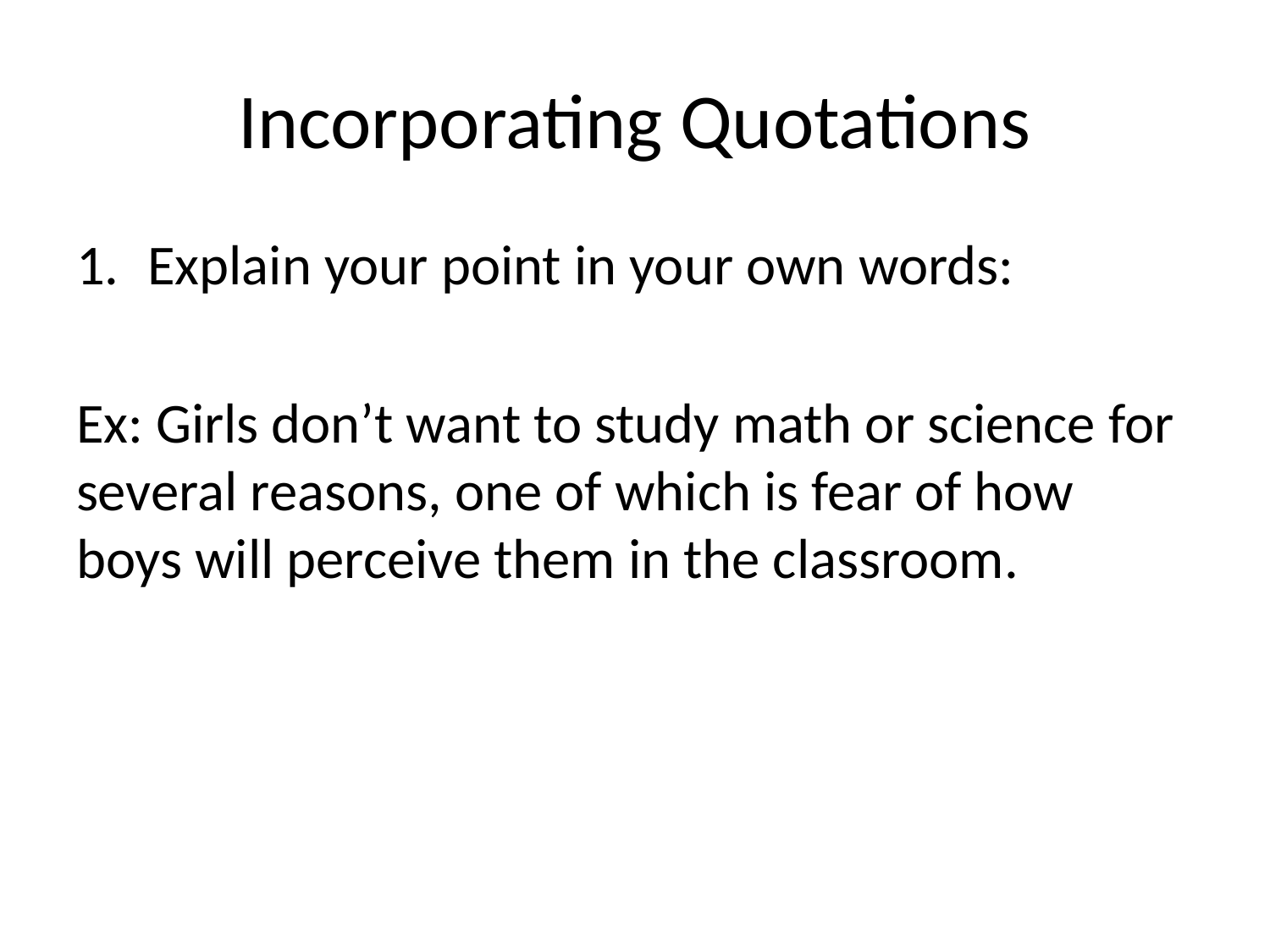

# Incorporating Quotations
Explain your point in your own words:

Ex: Girls don’t want to study math or science for several reasons, one of which is fear of how boys will perceive them in the classroom.